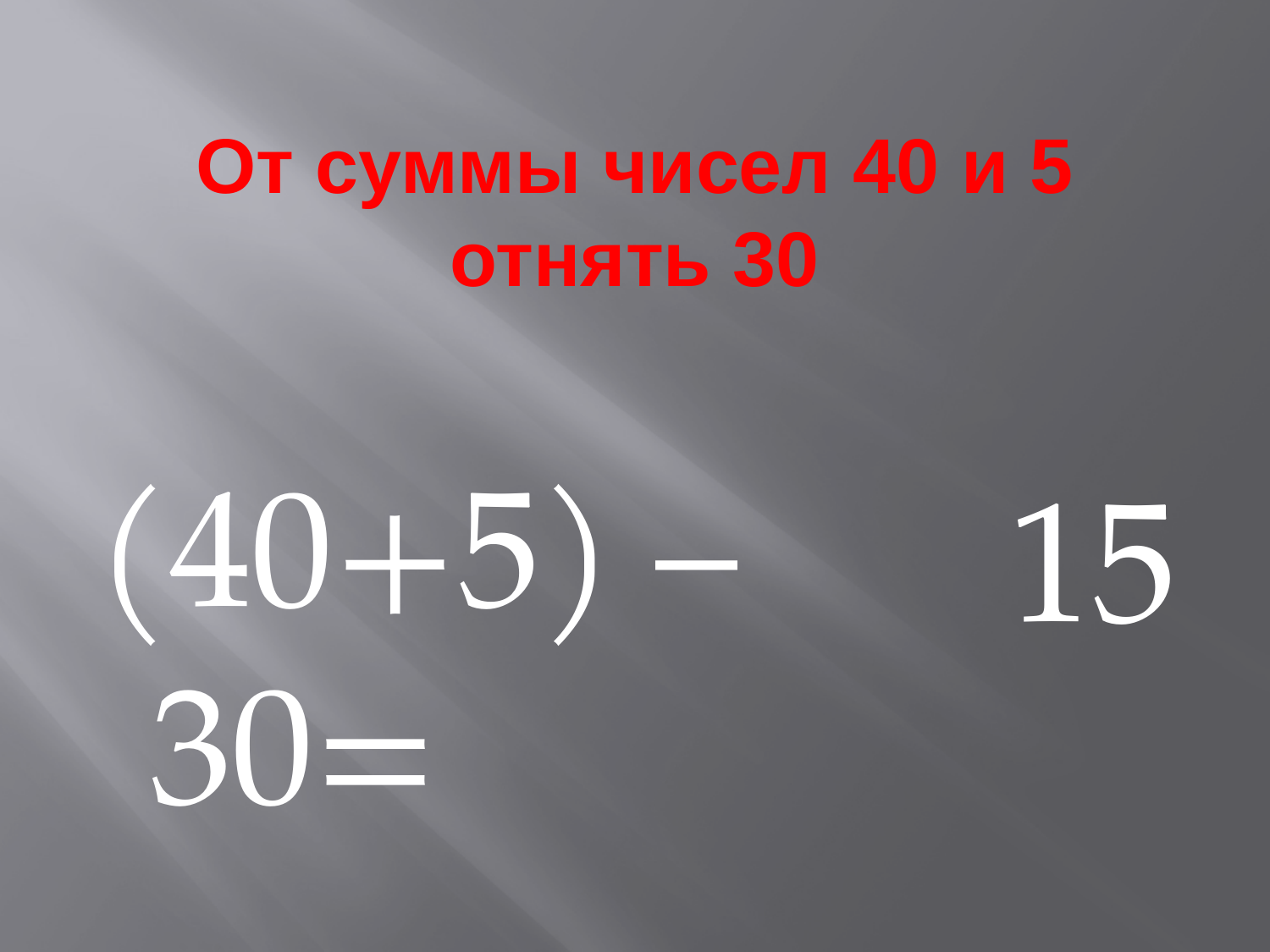

# От суммы чисел 40 и 5 отнять 30
(40+5) – 30=
15